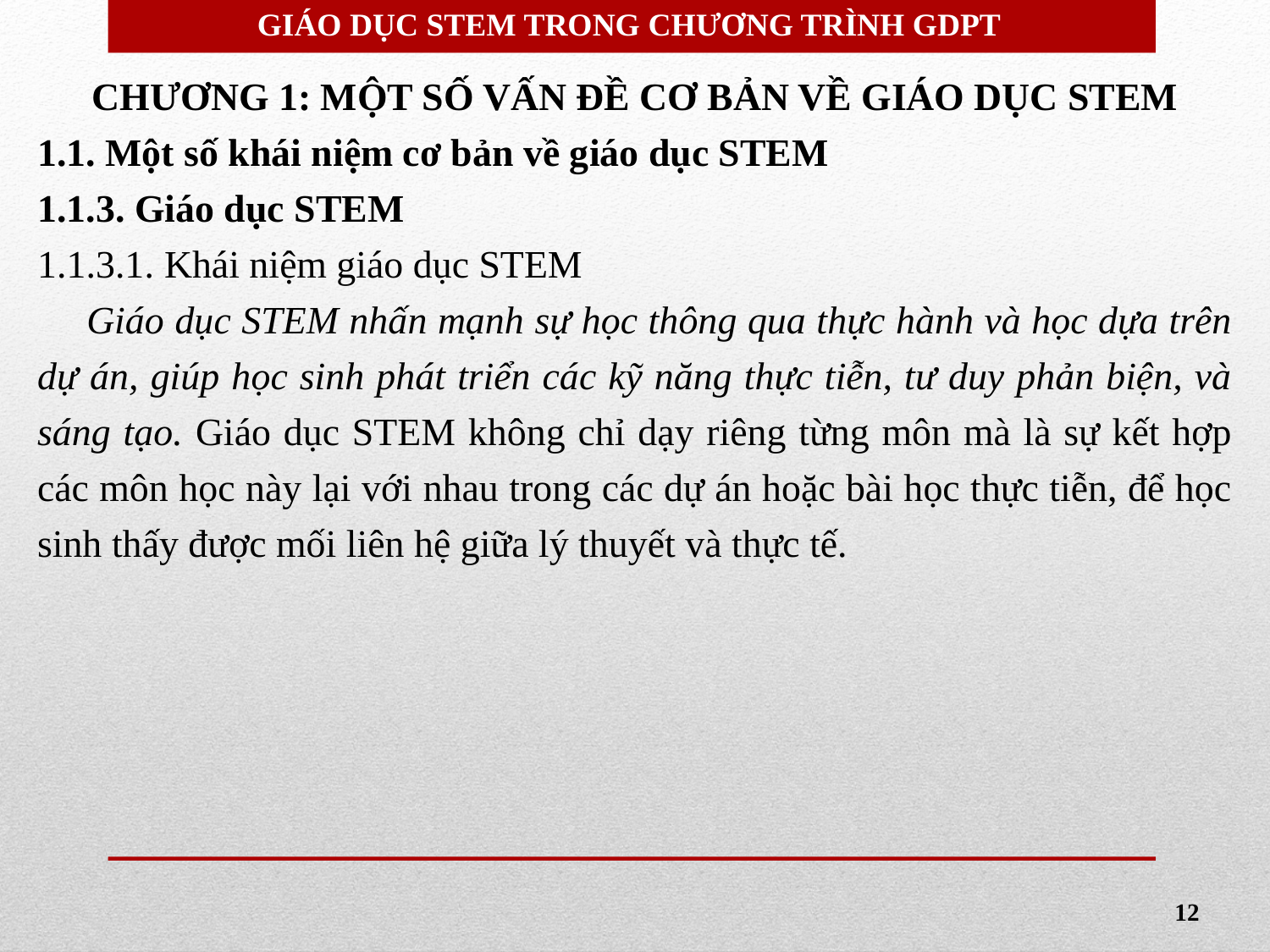

GIÁO DỤC STEM TRONG CHƯƠNG TRÌNH GDPT
CHƯƠNG 1: MỘT SỐ VẤN ĐỀ CƠ BẢN VỀ GIÁO DỤC STEM
1.1. Một số khái niệm cơ bản về giáo dục STEM
1.1.3. Giáo dục STEM
1.1.3.1.	Khái niệm giáo dục STEM
	Giáo dục STEM nhấn mạnh sự học thông qua thực hành và học dựa trên dự án, giúp học sinh phát triển các kỹ năng thực tiễn, tư duy phản biện, và sáng tạo. Giáo dục STEM không chỉ dạy riêng từng môn mà là sự kết hợp các môn học này lại với nhau trong các dự án hoặc bài học thực tiễn, để học sinh thấy được mối liên hệ giữa lý thuyết và thực tế.
12